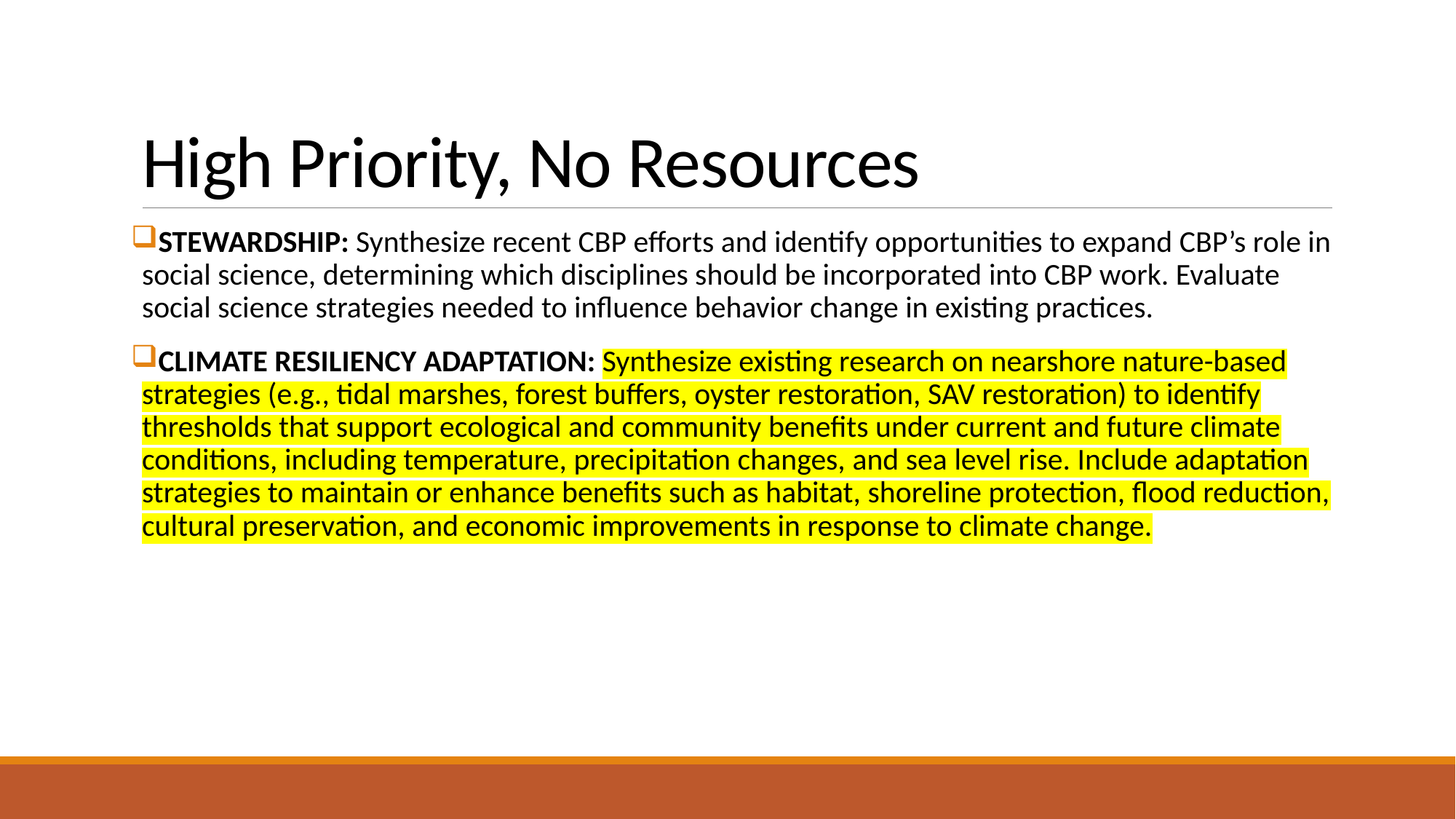

# High Priority, No Resources
STEWARDSHIP: Synthesize recent CBP efforts and identify opportunities to expand CBP’s role in social science, determining which disciplines should be incorporated into CBP work. Evaluate social science strategies needed to influence behavior change in existing practices.
CLIMATE RESILIENCY ADAPTATION: Synthesize existing research on nearshore nature-based strategies (e.g., tidal marshes, forest buffers, oyster restoration, SAV restoration) to identify thresholds that support ecological and community benefits under current and future climate conditions, including temperature, precipitation changes, and sea level rise. Include adaptation strategies to maintain or enhance benefits such as habitat, shoreline protection, flood reduction, cultural preservation, and economic improvements in response to climate change.